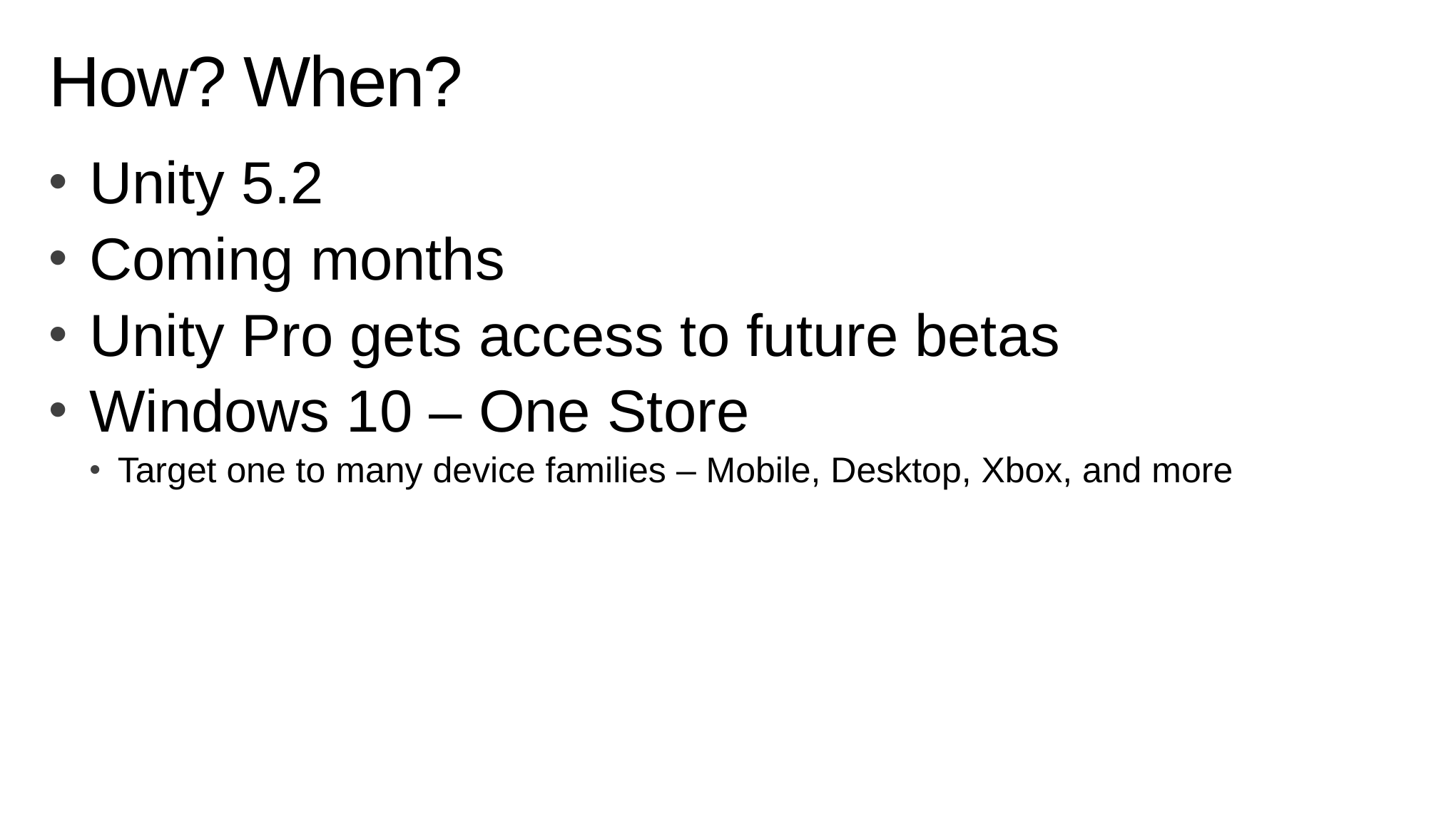

# How? When?
Unity 5.2
Coming months
Unity Pro gets access to future betas
Windows 10 – One Store
Target one to many device families – Mobile, Desktop, Xbox, and more